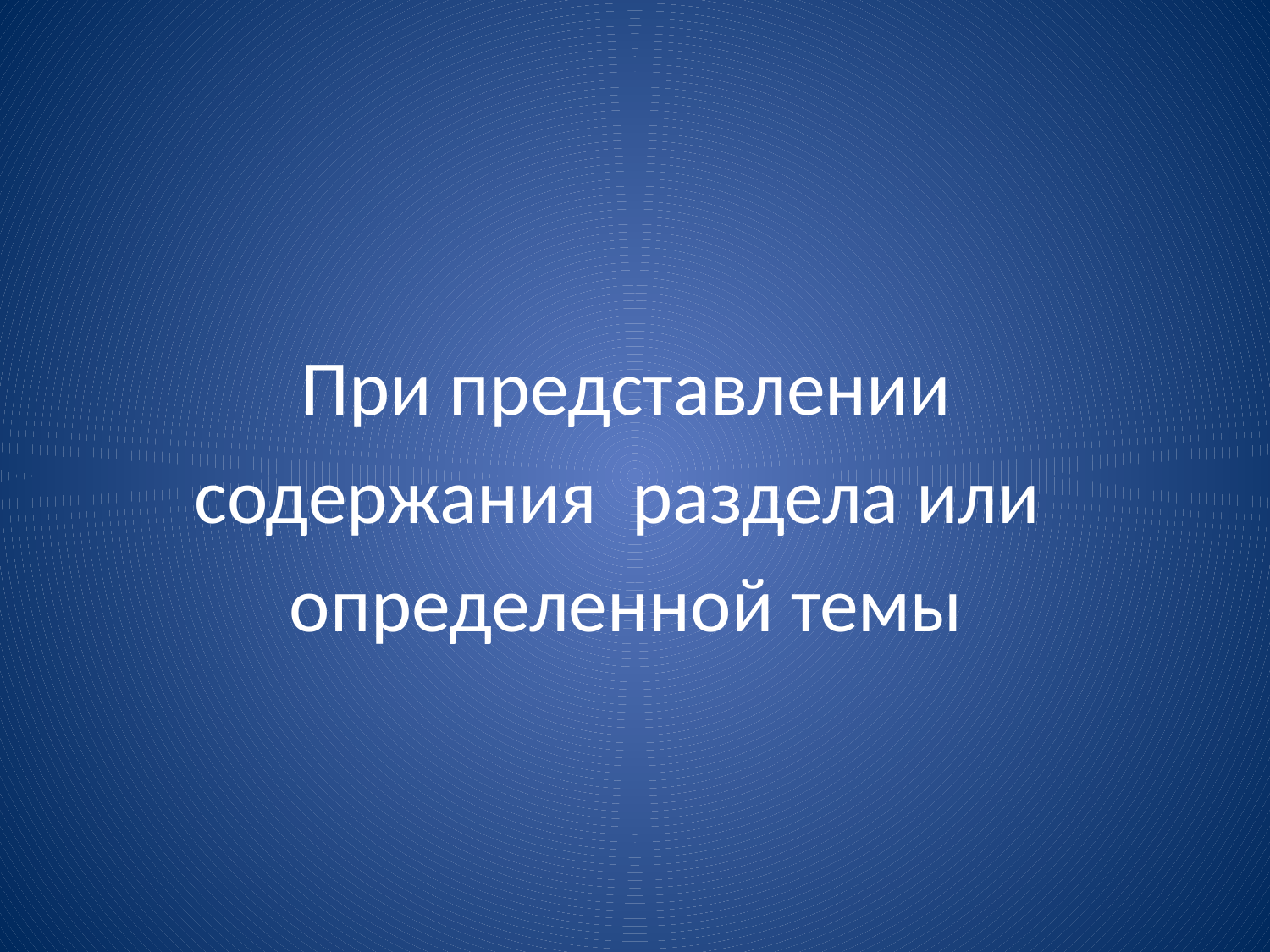

#

При представлении
содержания  раздела или
определенной темы